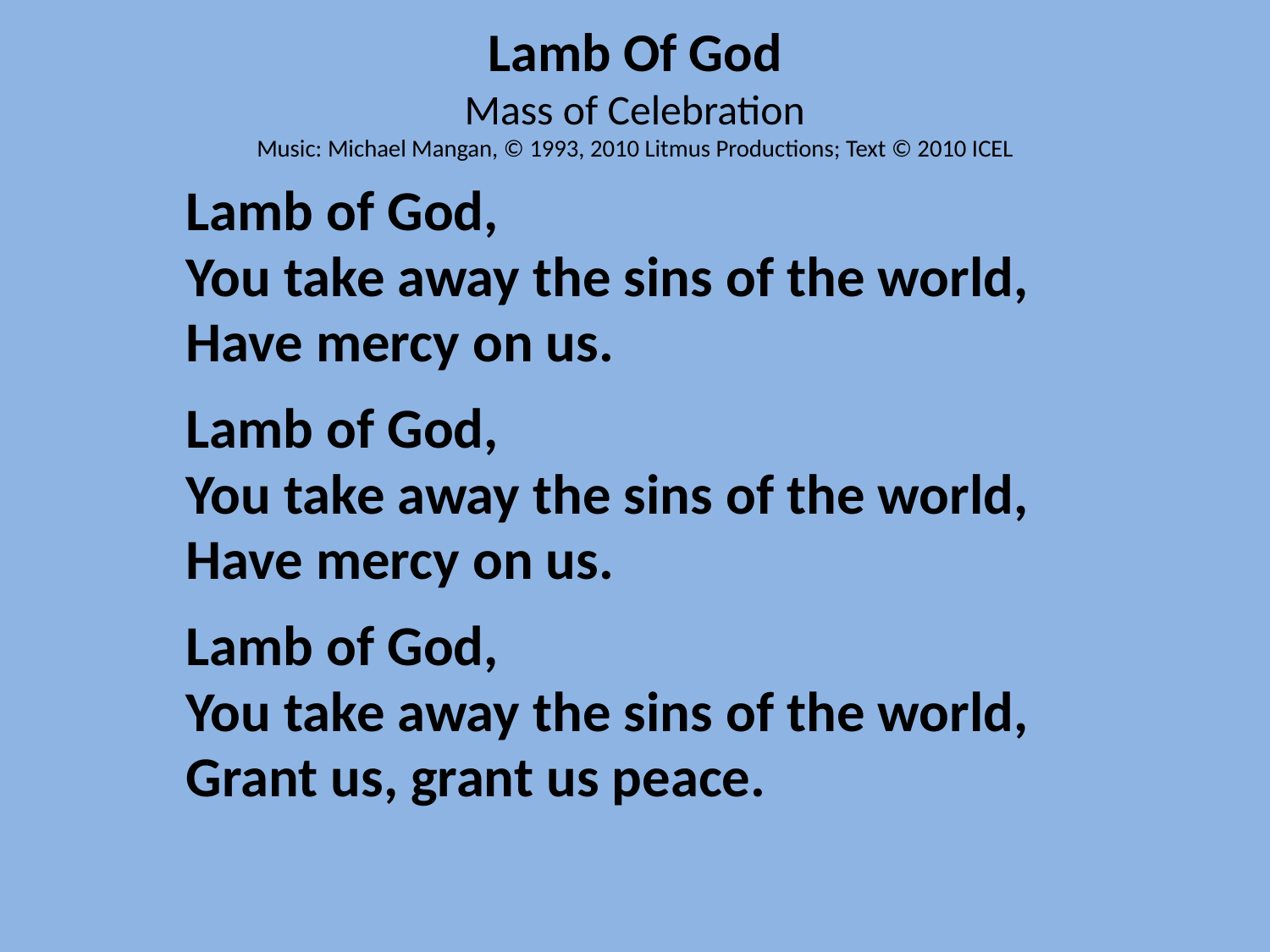

# Lamb Of God Mass of Celebration Music: Michael Mangan, © 1993, 2010 Litmus Productions; Text © 2010 ICEL
Lamb of God,
You take away the sins of the world,
Have mercy on us.
Lamb of God,
You take away the sins of the world,
Have mercy on us.
Lamb of God,
You take away the sins of the world,
Grant us, grant us peace.